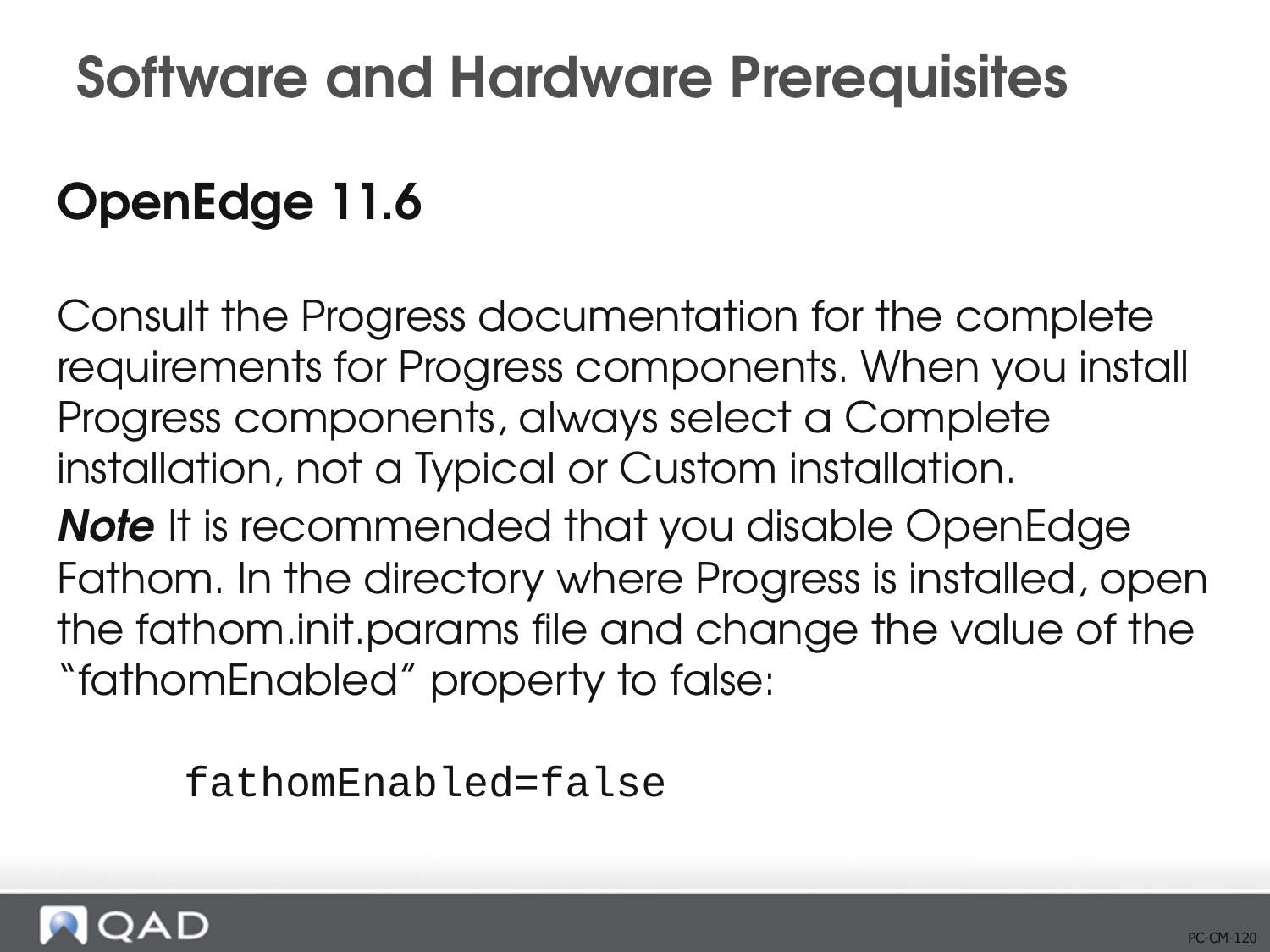

# Software and Hardware Prerequisites
OpenEdge 11.6

Consult the Progress documentation for the complete requirements for Progress components. When you install Progress components, always select a Complete installation, not a Typical or Custom installation.
Note It is recommended that you disable OpenEdge Fathom. In the directory where Progress is installed, open the fathom.init.params file and change the value of the “fathomEnabled” property to false:

	fathomEnabled=false
PC-CM-120